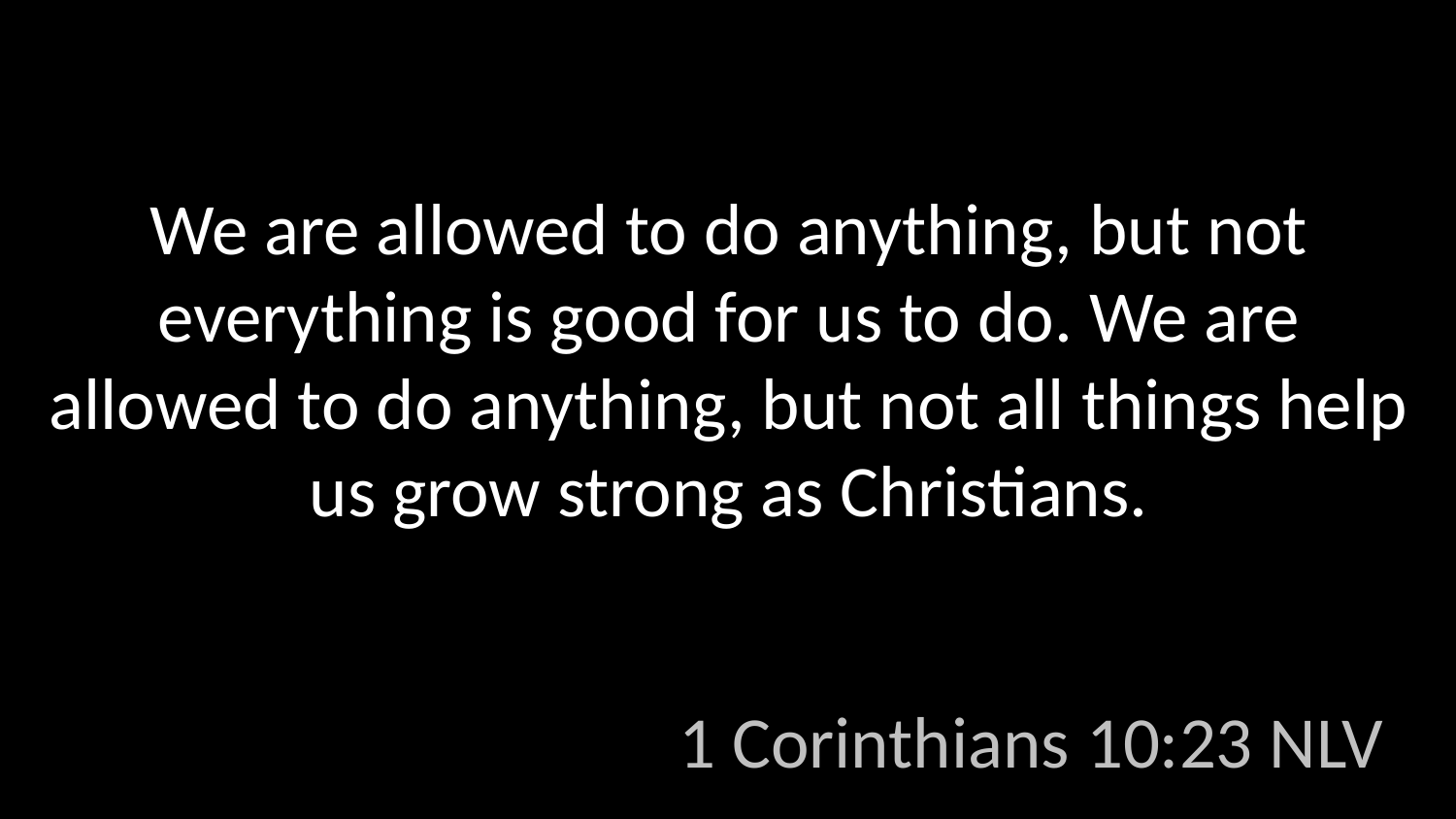

We are allowed to do anything, but not everything is good for us to do. We are allowed to do anything, but not all things help us grow strong as Christians.
1 Corinthians 10:23 NLV